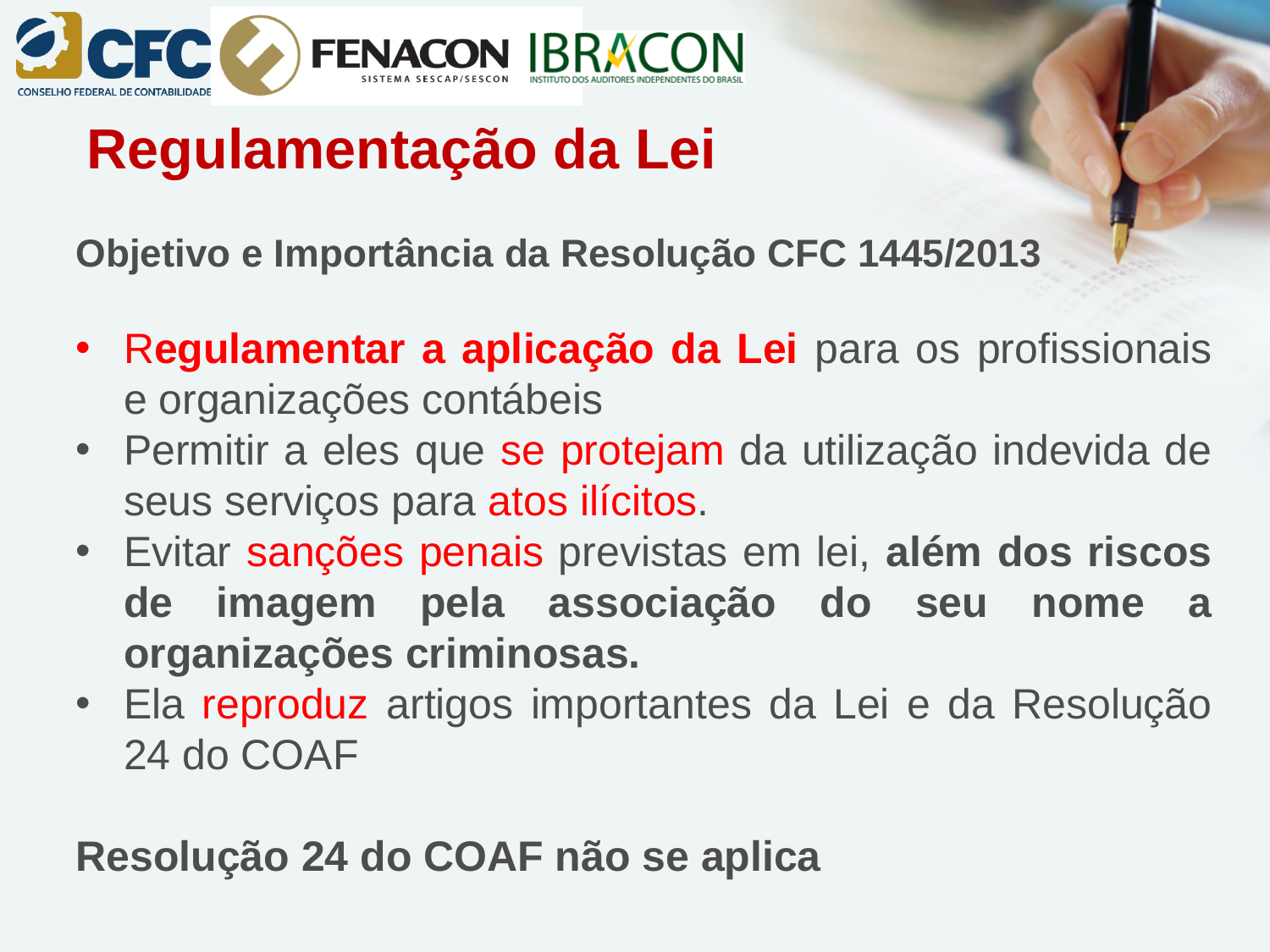

# Regulamentação da Lei
Objetivo e Importância da Resolução CFC 1445/2013

Regulamentar a aplicação da Lei para os profissionais e organizações contábeis
Permitir a eles que se protejam da utilização indevida de seus serviços para atos ilícitos.
Evitar sanções penais previstas em lei, além dos riscos de imagem pela associação do seu nome a organizações criminosas.
Ela reproduz artigos importantes da Lei e da Resolução 24 do COAF

Resolução 24 do COAF não se aplica